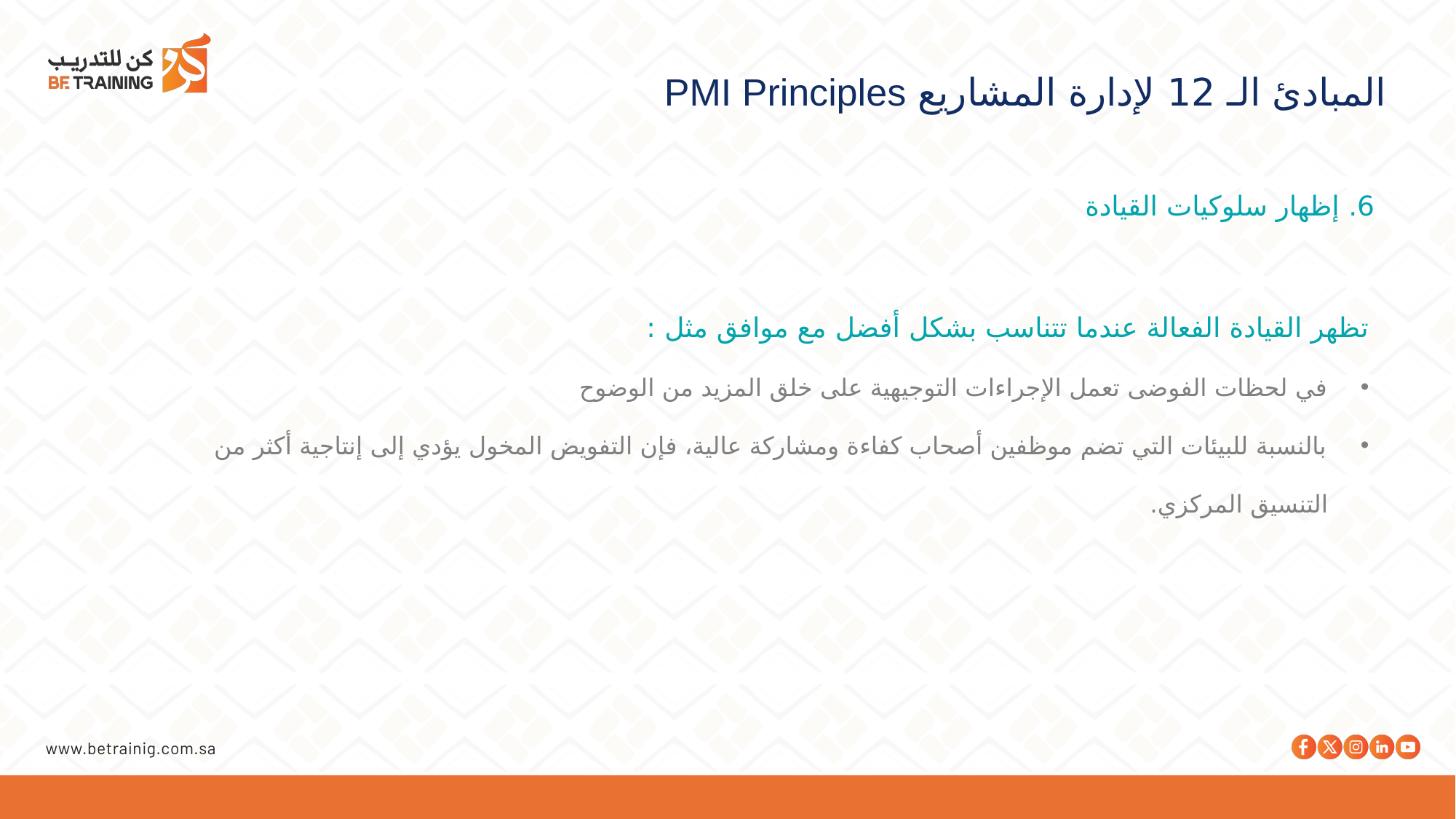

المبادئ الـ 12 لإدارة المشاريع PMI Principles
6. إظهار سلوكيات القيادة
تظهر القيادة الفعالة عندما تتناسب بشكل أفضل مع موافق مثل :
في لحظات الفوضى تعمل الإجراءات التوجيهية على خلق المزيد من الوضوح
بالنسبة للبيئات التي تضم موظفين أصحاب كفاءة ومشاركة عالية، فإن التفويض المخول يؤدي إلى إنتاجية أكثر من التنسيق المركزي.